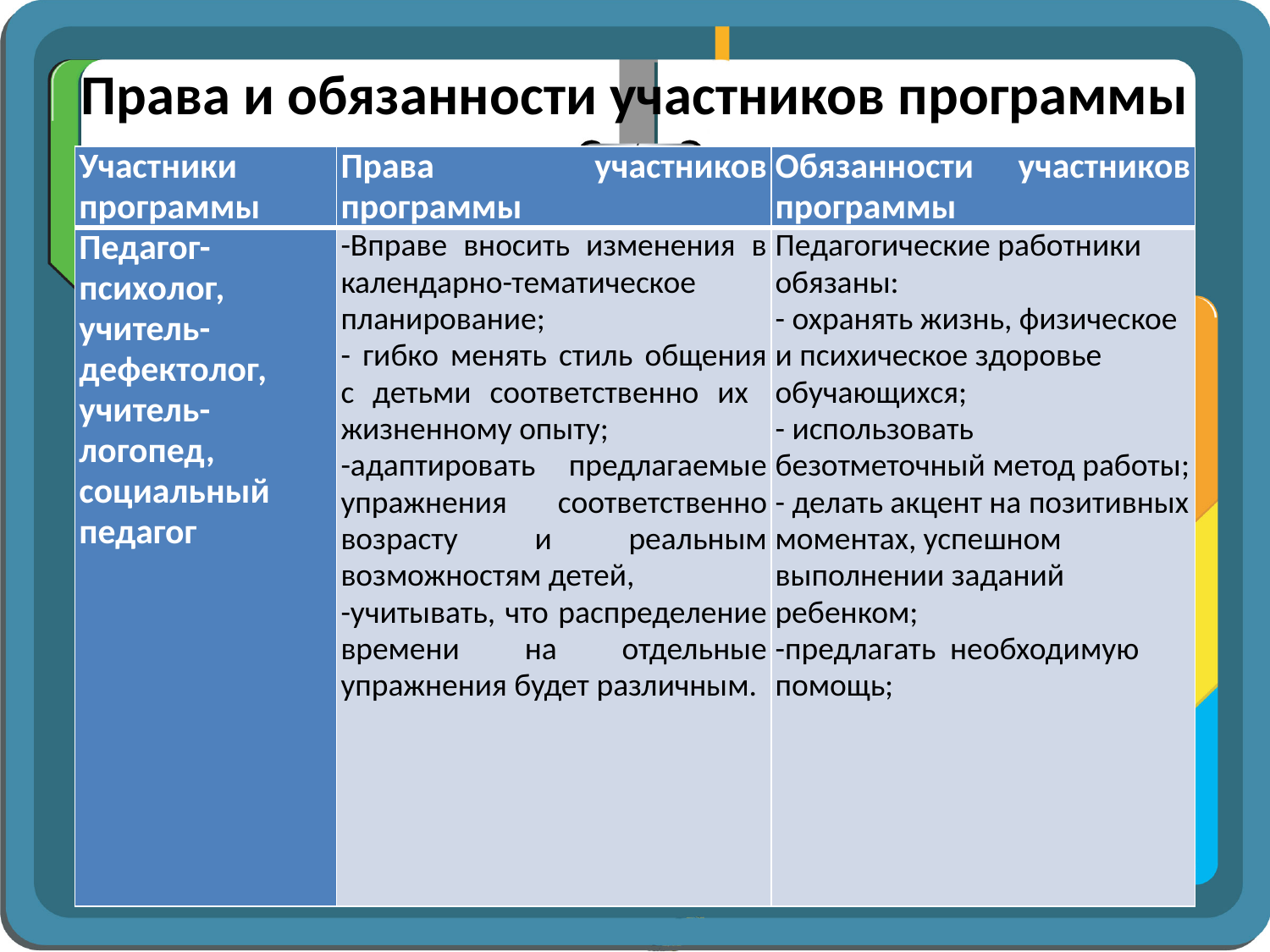

# Права и обязанности участников программы
| Участники программы | Права участников программы | Обязанности участников программы |
| --- | --- | --- |
| Педагог-психолог, учитель-дефектолог, учитель-логопед, социальный педагог | -Вправе вносить изменения в календарно-тематическое планирование; - гибко менять стиль общения с детьми соответственно их жизненному опыту; -адаптировать предлагаемые упражнения соответствен­но возрасту и реальным возможностям детей, -учитывать, что распределение времени на отдельные упражнения будет различным. | Педагогические работники обязаны: - охранять жизнь, физическое и психическое здоровье обучающихся; - использовать безотметочный метод работы; - делать акцент на позитивных моментах, успешном выполнении заданий ребенком; -предлагать необходи­мую помощь; |